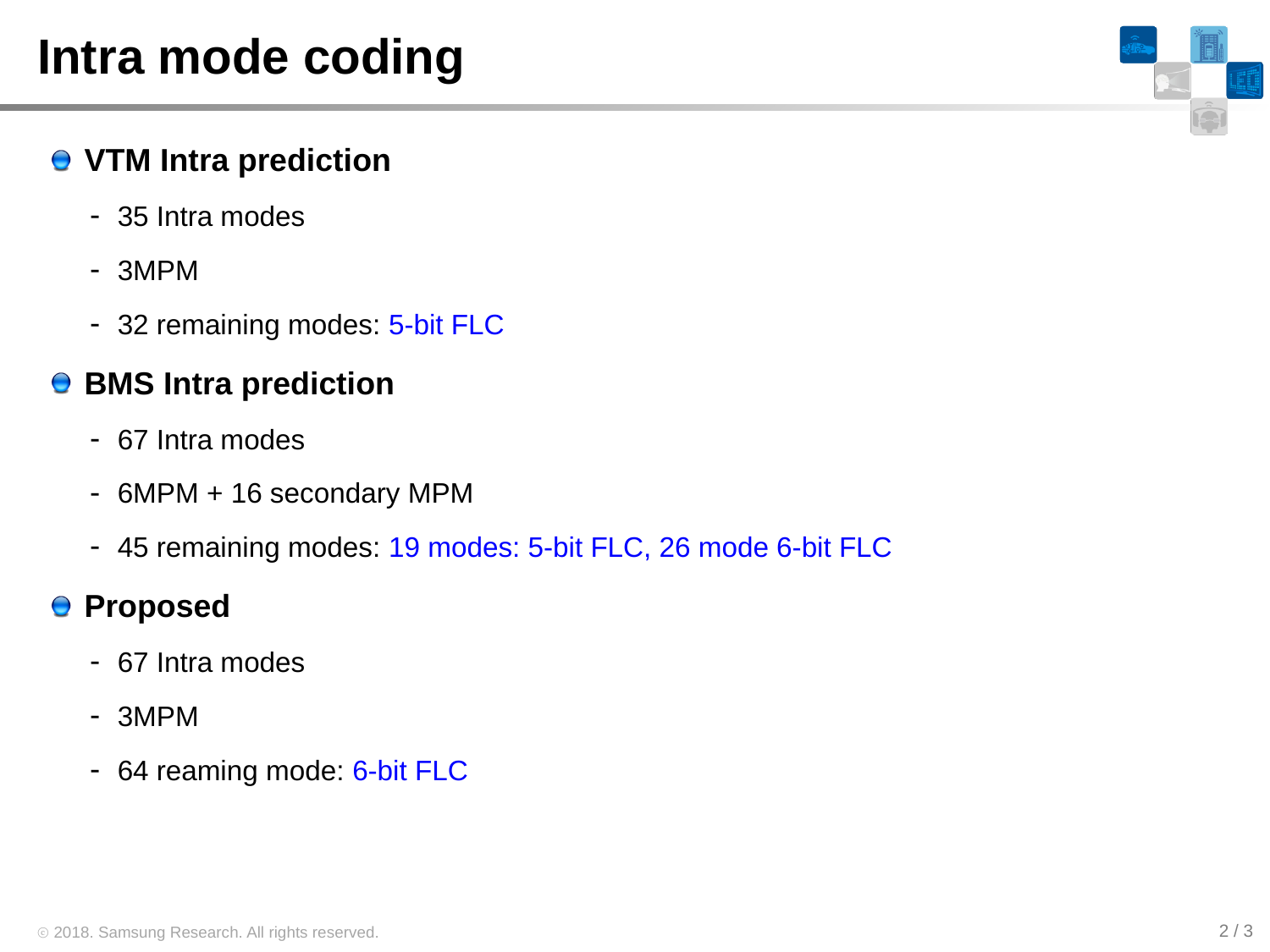

# Intra mode coding
VTM Intra prediction
35 Intra modes
3MPM
32 remaining modes: 5-bit FLC
BMS Intra prediction
67 Intra modes
6MPM + 16 secondary MPM
45 remaining modes: 19 modes: 5-bit FLC, 26 mode 6-bit FLC
Proposed
67 Intra modes
3MPM
64 reaming mode: 6-bit FLC

2 / 3